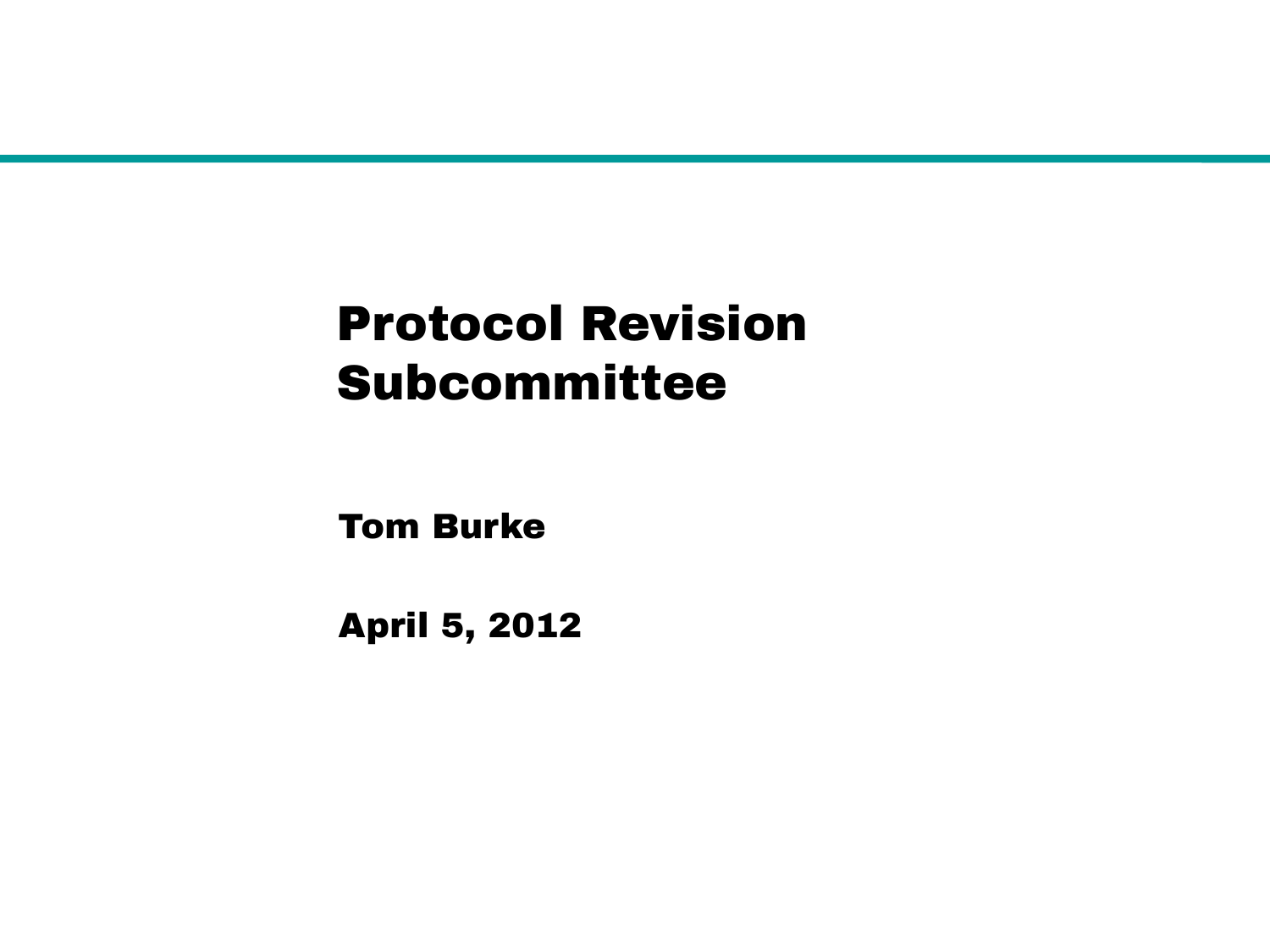

# Protocol Revision Subcommittee
Tom Burke

April 5, 2012